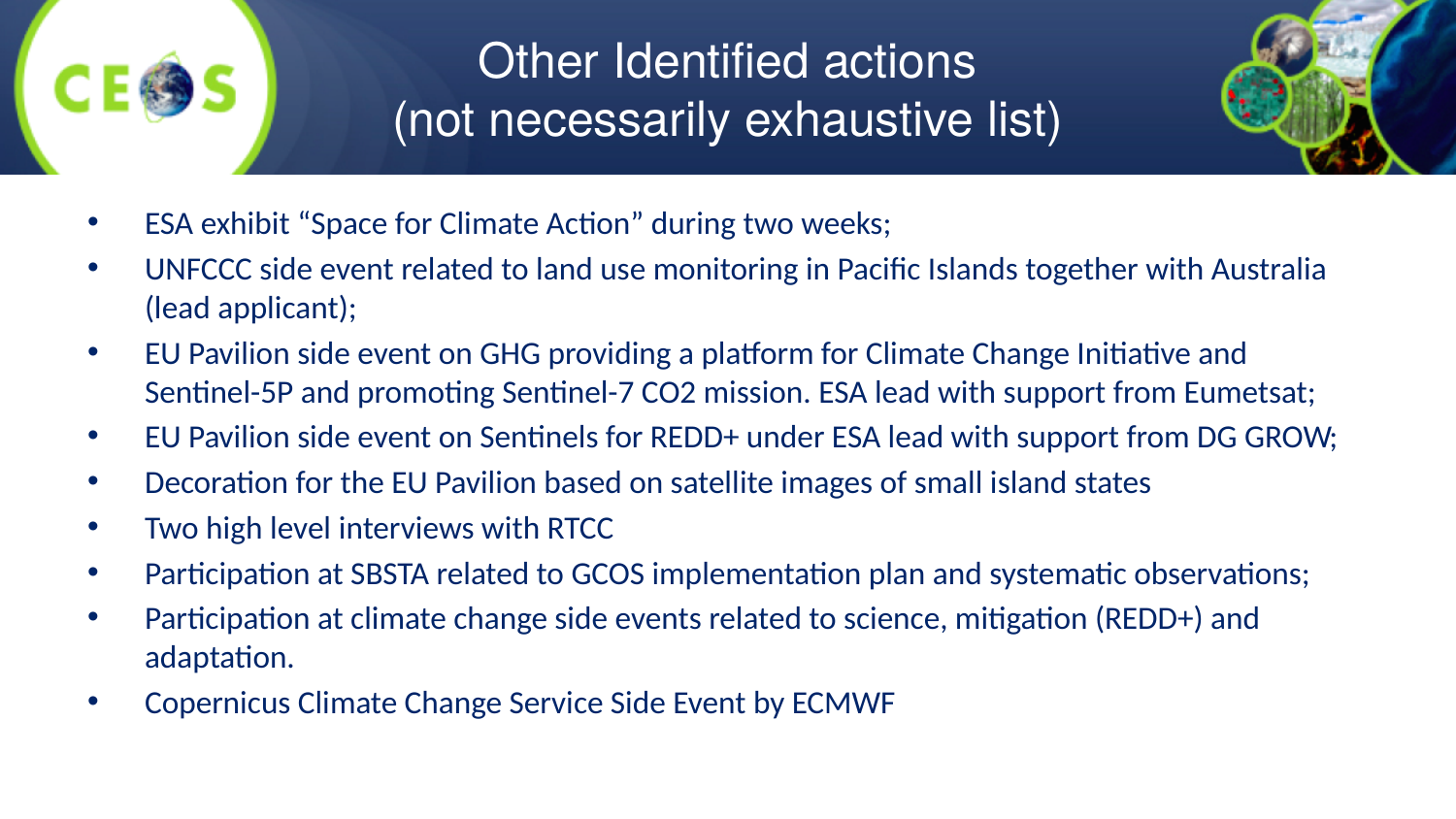

# Other Identified actions (not necessarily exhaustive list)
ESA exhibit “Space for Climate Action” during two weeks;
UNFCCC side event related to land use monitoring in Pacific Islands together with Australia (lead applicant);
EU Pavilion side event on GHG providing a platform for Climate Change Initiative and Sentinel-5P and promoting Sentinel-7 CO2 mission. ESA lead with support from Eumetsat;
EU Pavilion side event on Sentinels for REDD+ under ESA lead with support from DG GROW;
Decoration for the EU Pavilion based on satellite images of small island states
Two high level interviews with RTCC
Participation at SBSTA related to GCOS implementation plan and systematic observations;
Participation at climate change side events related to science, mitigation (REDD+) and adaptation.
Copernicus Climate Change Service Side Event by ECMWF